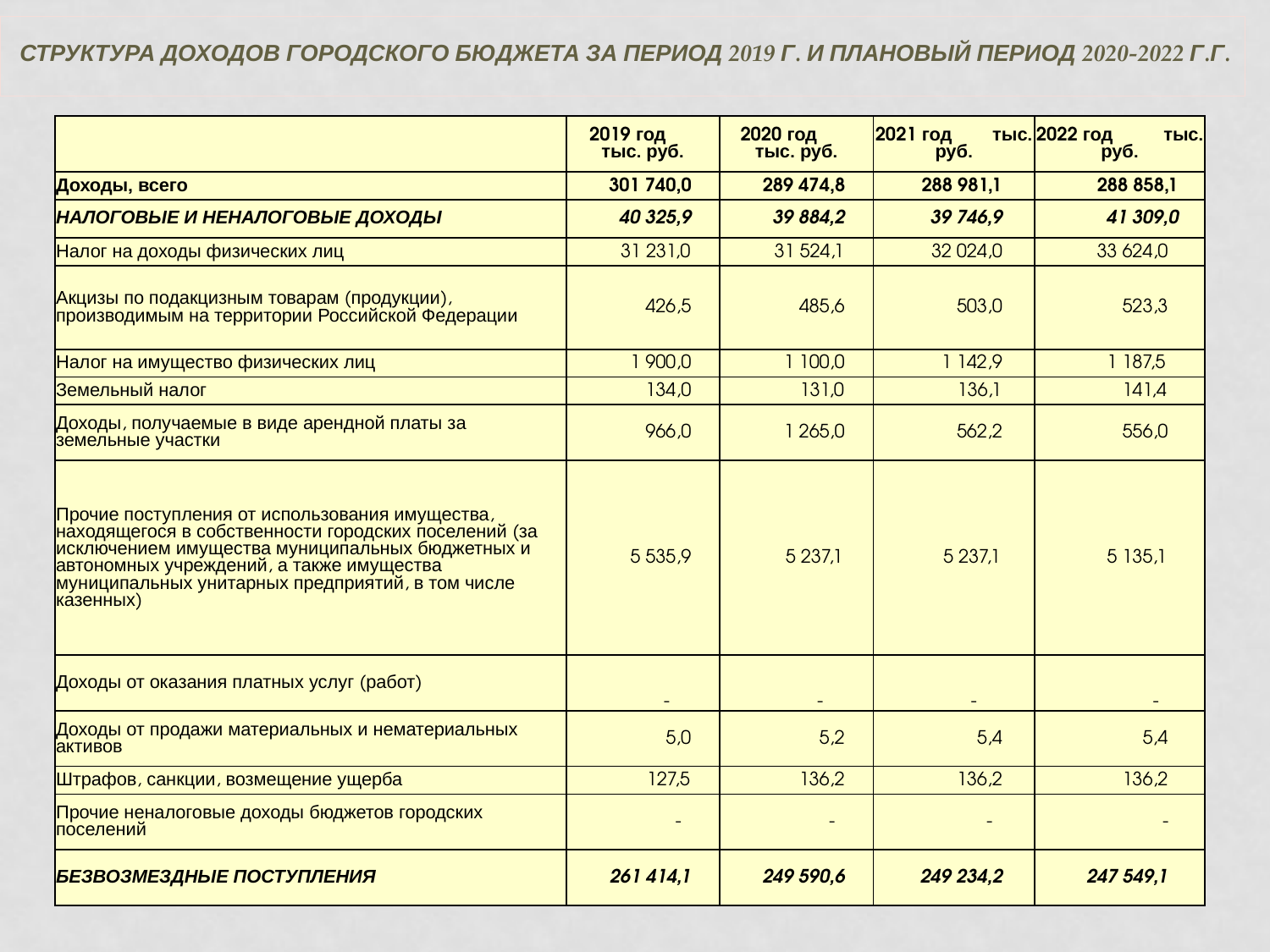

Структура доходов городского бюджета за период 2019 г. и плановый период 2020-2022 г.г.
|  | 2019 год тыс. руб. | 2020 год тыс. руб. | 2021 год тыс. руб. | 2022 год тыс. руб. |
| --- | --- | --- | --- | --- |
| Доходы, всего | 301 740,0 | 289 474,8 | 288 981,1 | 288 858,1 |
| НАЛОГОВЫЕ И НЕНАЛОГОВЫЕ ДОХОДЫ | 40 325,9 | 39 884,2 | 39 746,9 | 41 309,0 |
| Налог на доходы физических лиц | 31 231,0 | 31 524,1 | 32 024,0 | 33 624,0 |
| Акцизы по подакцизным товарам (продукции), производимым на территории Российской Федерации | 426,5 | 485,6 | 503,0 | 523,3 |
| Налог на имущество физических лиц | 1 900,0 | 1 100,0 | 1 142,9 | 1 187,5 |
| Земельный налог | 134,0 | 131,0 | 136,1 | 141,4 |
| Доходы, получаемые в виде арендной платы за земельные участки | 966,0 | 1 265,0 | 562,2 | 556,0 |
| Прочие поступления от использования имущества, находящегося в собственности городских поселений (за исключением имущества муниципальных бюджетных и автономных учреждений, а также имущества муниципальных унитарных предприятий, в том числе казенных) | 5 535,9 | 5 237,1 | 5 237,1 | 5 135,1 |
| Доходы от оказания платных услуг (работ) | - | - | - | - |
| Доходы от продажи материальных и нематериальных активов | 5,0 | 5,2 | 5,4 | 5,4 |
| Штрафов, санкции, возмещение ущерба | 127,5 | 136,2 | 136,2 | 136,2 |
| Прочие неналоговые доходы бюджетов городских поселений | - | - | - | - |
| БЕЗВОЗМЕЗДНЫЕ ПОСТУПЛЕНИЯ | 261 414,1 | 249 590,6 | 249 234,2 | 247 549,1 |